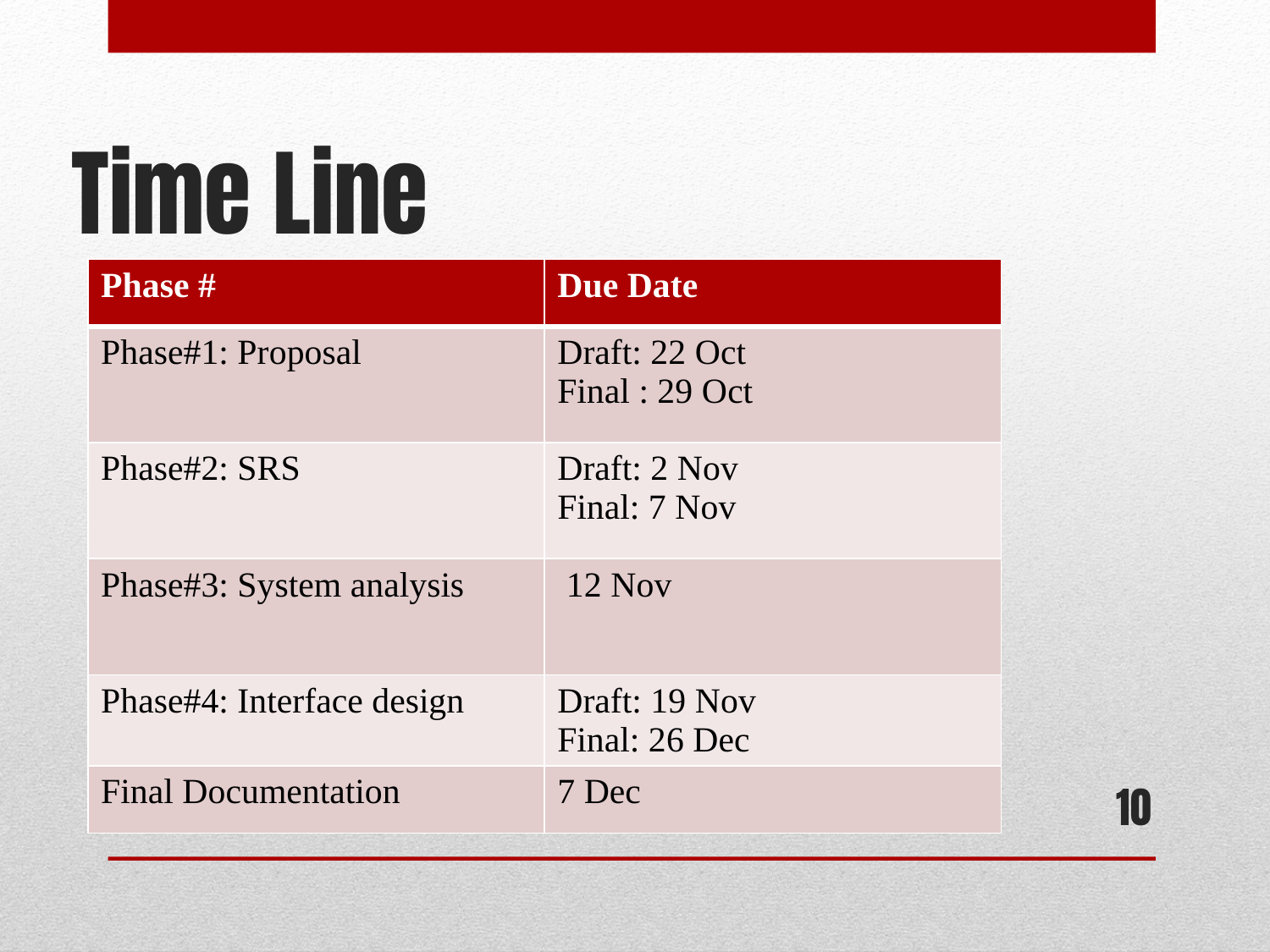

# Time Line
| Phase # | Due Date |
| --- | --- |
| Phase#1: Proposal | Draft: 22 Oct Final : 29 Oct |
| Phase#2: SRS | Draft: 2 Nov Final: 7 Nov |
| Phase#3: System analysis | 12 Nov |
| Phase#4: Interface design | Draft: 19 Nov Final: 26 Dec |
| Final Documentation | 7 Dec |
10